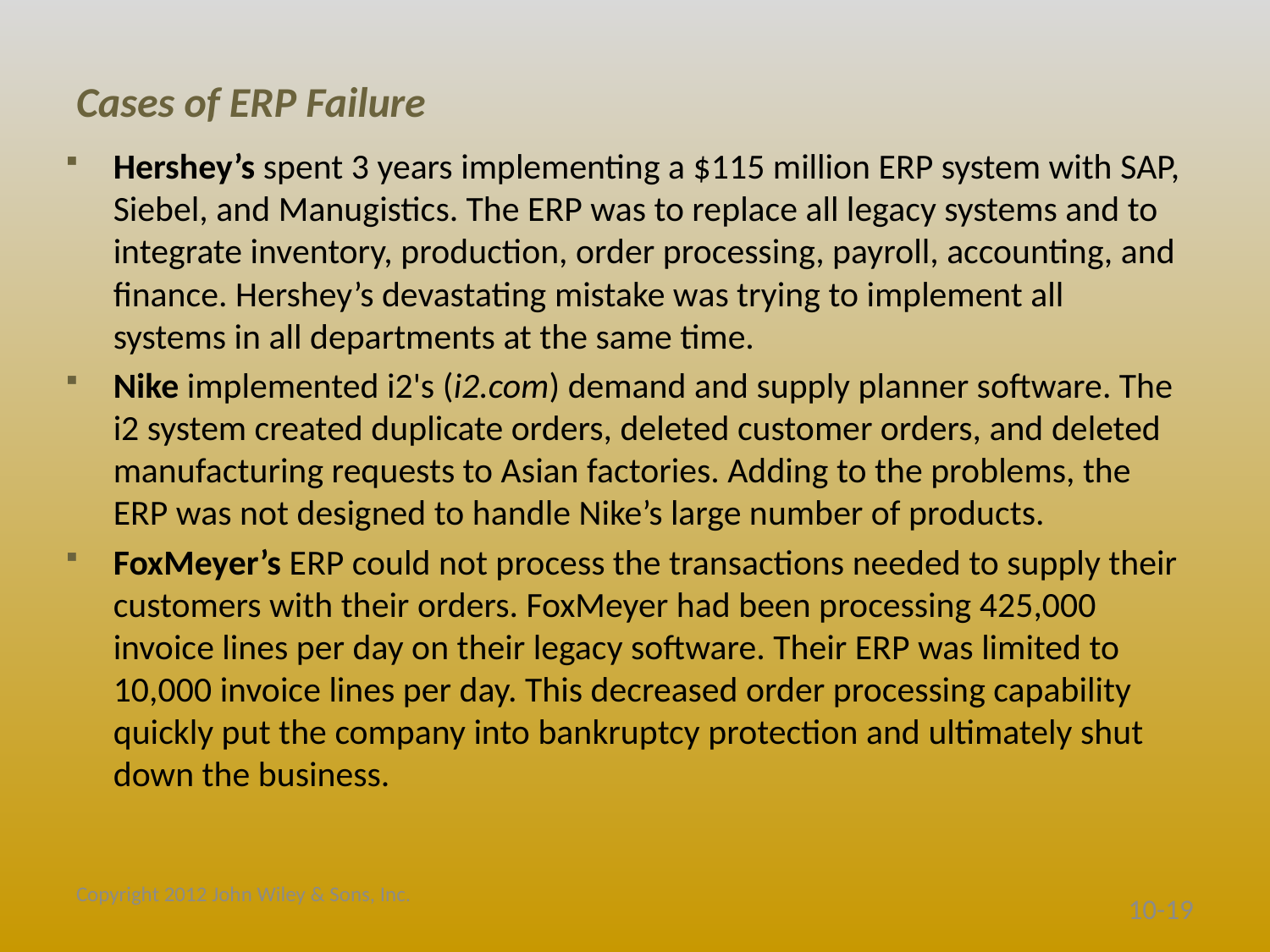

# Cases of ERP Failure
Hershey’s spent 3 years implementing a $115 million ERP system with SAP, Siebel, and Manugistics. The ERP was to replace all legacy systems and to integrate inventory, production, order processing, payroll, accounting, and finance. Hershey’s devastating mistake was trying to implement all systems in all departments at the same time.
Nike implemented i2's (i2.com) demand and supply planner software. The i2 system created duplicate orders, deleted customer orders, and deleted manufacturing requests to Asian factories. Adding to the problems, the ERP was not designed to handle Nike’s large number of products.
FoxMeyer’s ERP could not process the transactions needed to supply their customers with their orders. FoxMeyer had been processing 425,000 invoice lines per day on their legacy software. Their ERP was limited to 10,000 invoice lines per day. This decreased order processing capability quickly put the company into bankruptcy protection and ultimately shut down the business.

Copyright 2012 John Wiley & Sons, Inc.
10-19